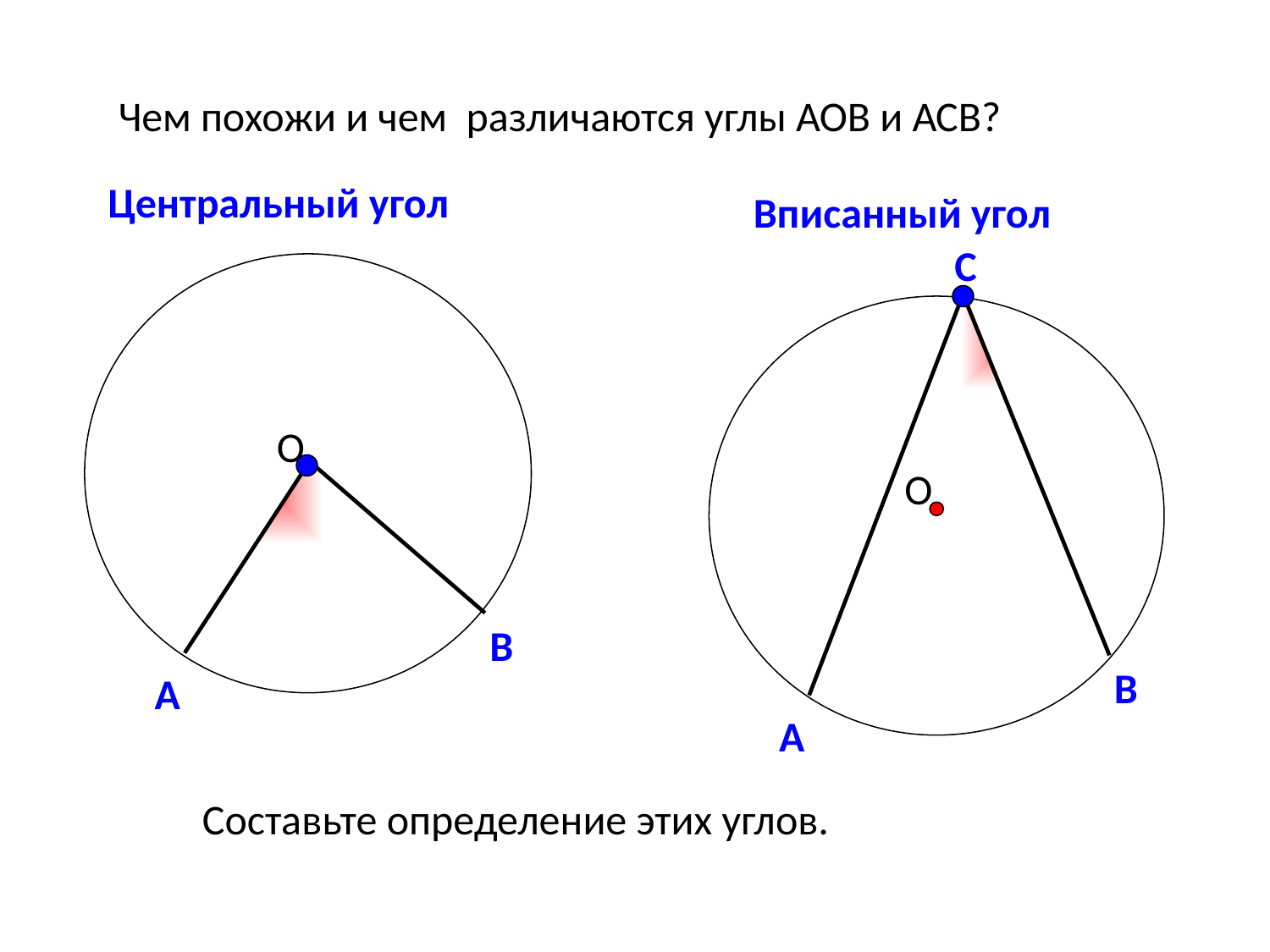

Чем похожи и чем  различаются углы АОВ и АСВ?
Центральный угол
Вписанный угол
С

В
А

О

О

В
А
     Составьте определение этих углов.